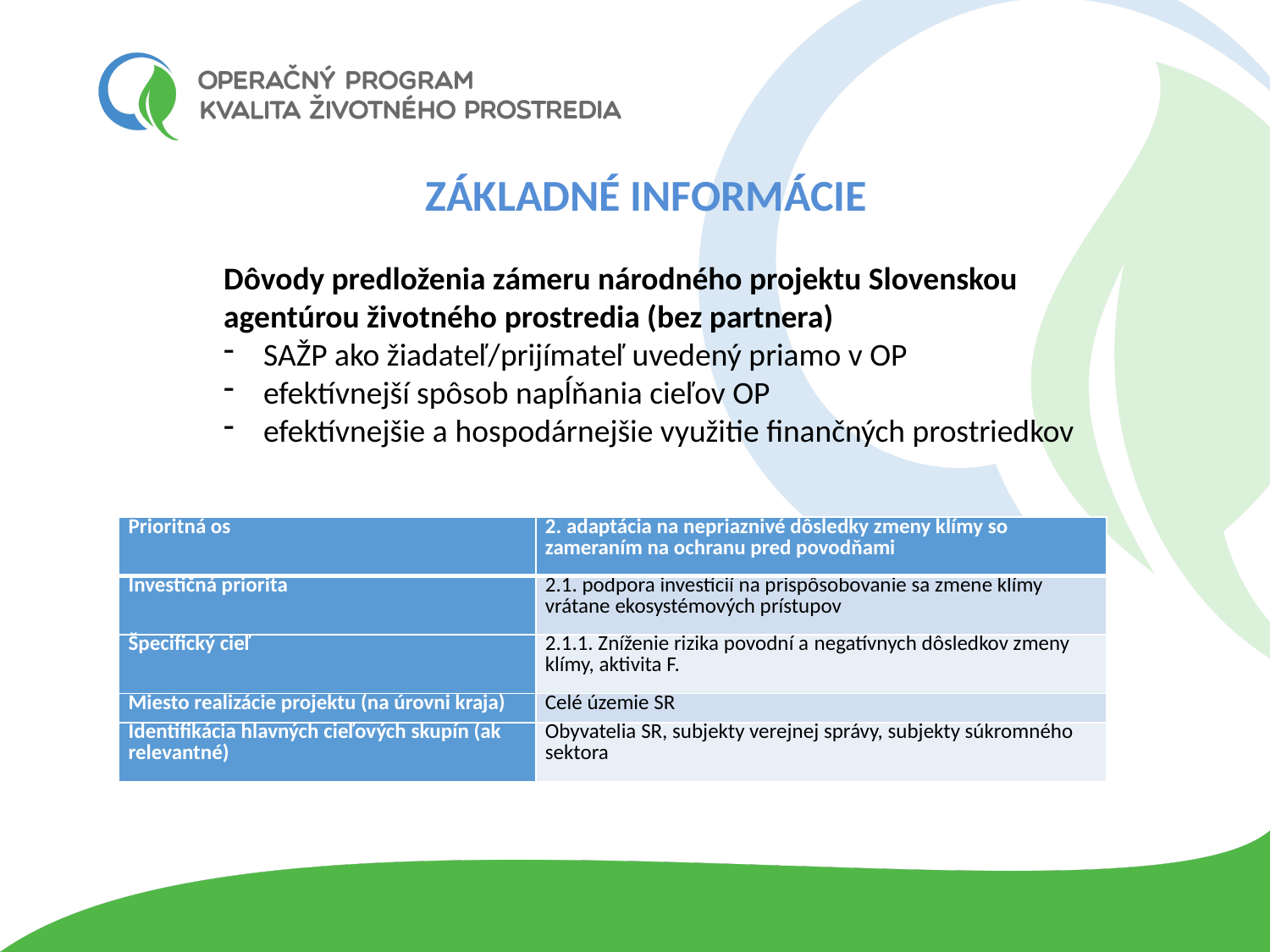

ZÁKLADNÉ INFORMÁCIE
Dôvody predloženia zámeru národného projektu Slovenskou agentúrou životného prostredia (bez partnera)
SAŽP ako žiadateľ/prijímateľ uvedený priamo v OP
efektívnejší spôsob napĺňania cieľov OP
efektívnejšie a hospodárnejšie využitie finančných prostriedkov

| Prioritná os | 2. adaptácia na nepriaznivé dôsledky zmeny klímy so zameraním na ochranu pred povodňami |
| --- | --- |
| Investičná priorita | 2.1. podpora investícií na prispôsobovanie sa zmene klímy vrátane ekosystémových prístupov |
| Špecifický cieľ | 2.1.1. Zníženie rizika povodní a negatívnych dôsledkov zmeny klímy, aktivita F. |
| Miesto realizácie projektu (na úrovni kraja) | Celé územie SR |
| Identifikácia hlavných cieľových skupín (ak relevantné) | Obyvatelia SR, subjekty verejnej správy, subjekty súkromného sektora |